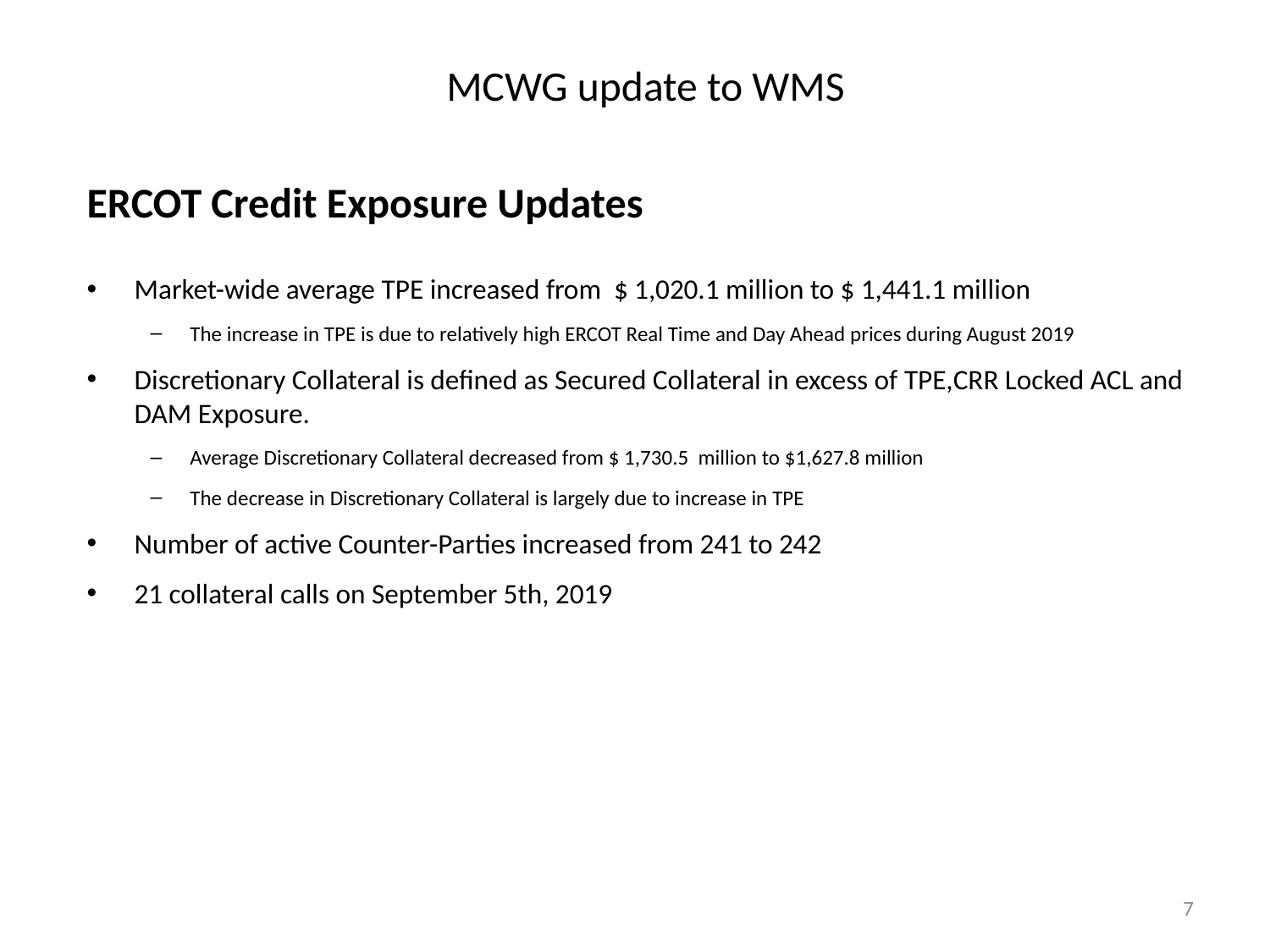

# MCWG update to WMS
ERCOT Credit Exposure Updates

Market-wide average TPE increased from  $ 1,020.1 million to $ 1,441.1 million
The increase in TPE is due to relatively high ERCOT Real Time and Day Ahead prices during August 2019
Discretionary Collateral is defined as Secured Collateral in excess of TPE,CRR Locked ACL and DAM Exposure.
Average Discretionary Collateral decreased from $ 1,730.5  million to $1,627.8 million
The decrease in Discretionary Collateral is largely due to increase in TPE
Number of active Counter-Parties increased from 241 to 242
21 collateral calls on September 5th, 2019

7